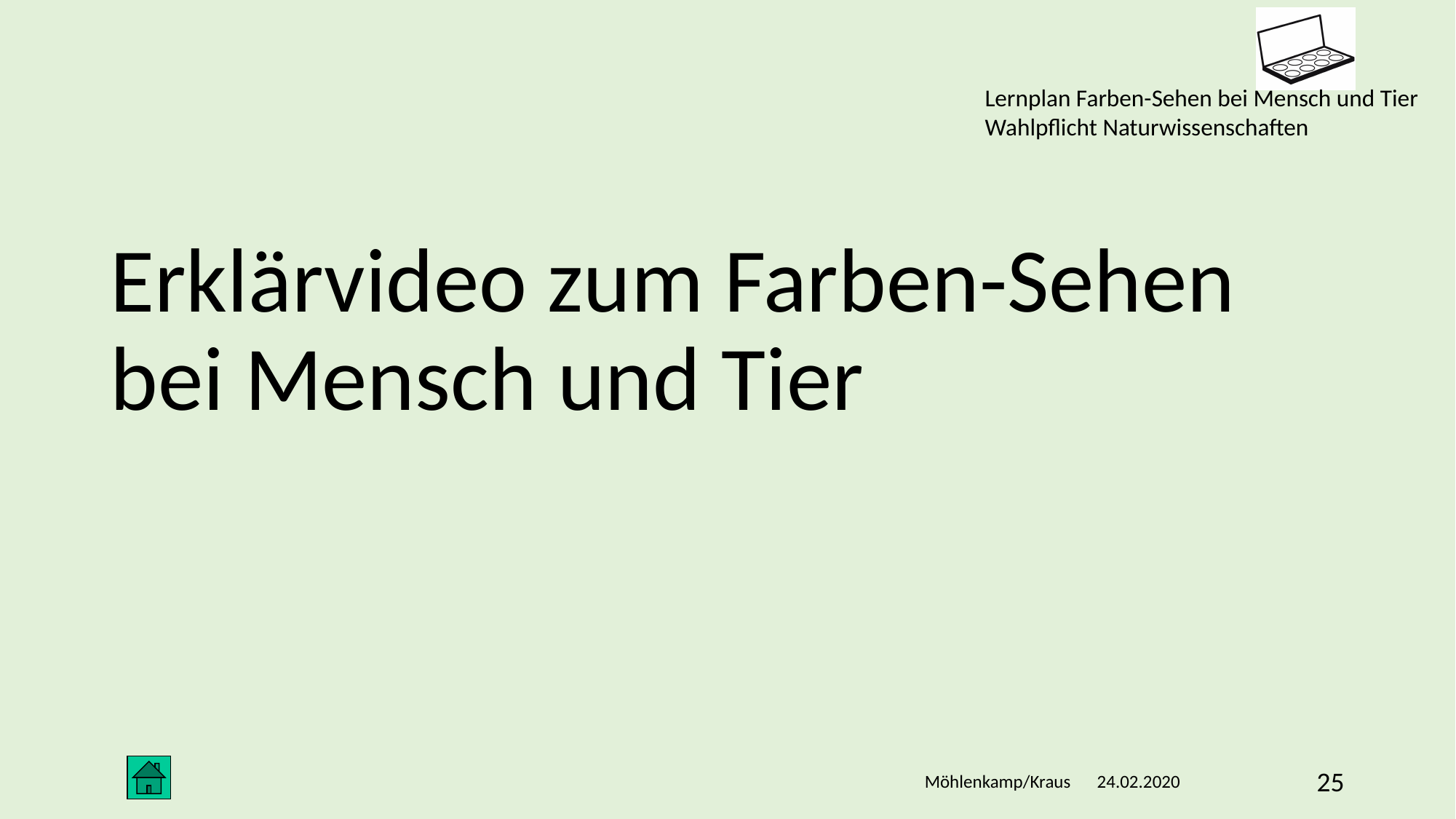

# Erklärvideo zum Farben-Sehen bei Mensch und Tier

24.02.2020
Möhlenkamp/Kraus
25